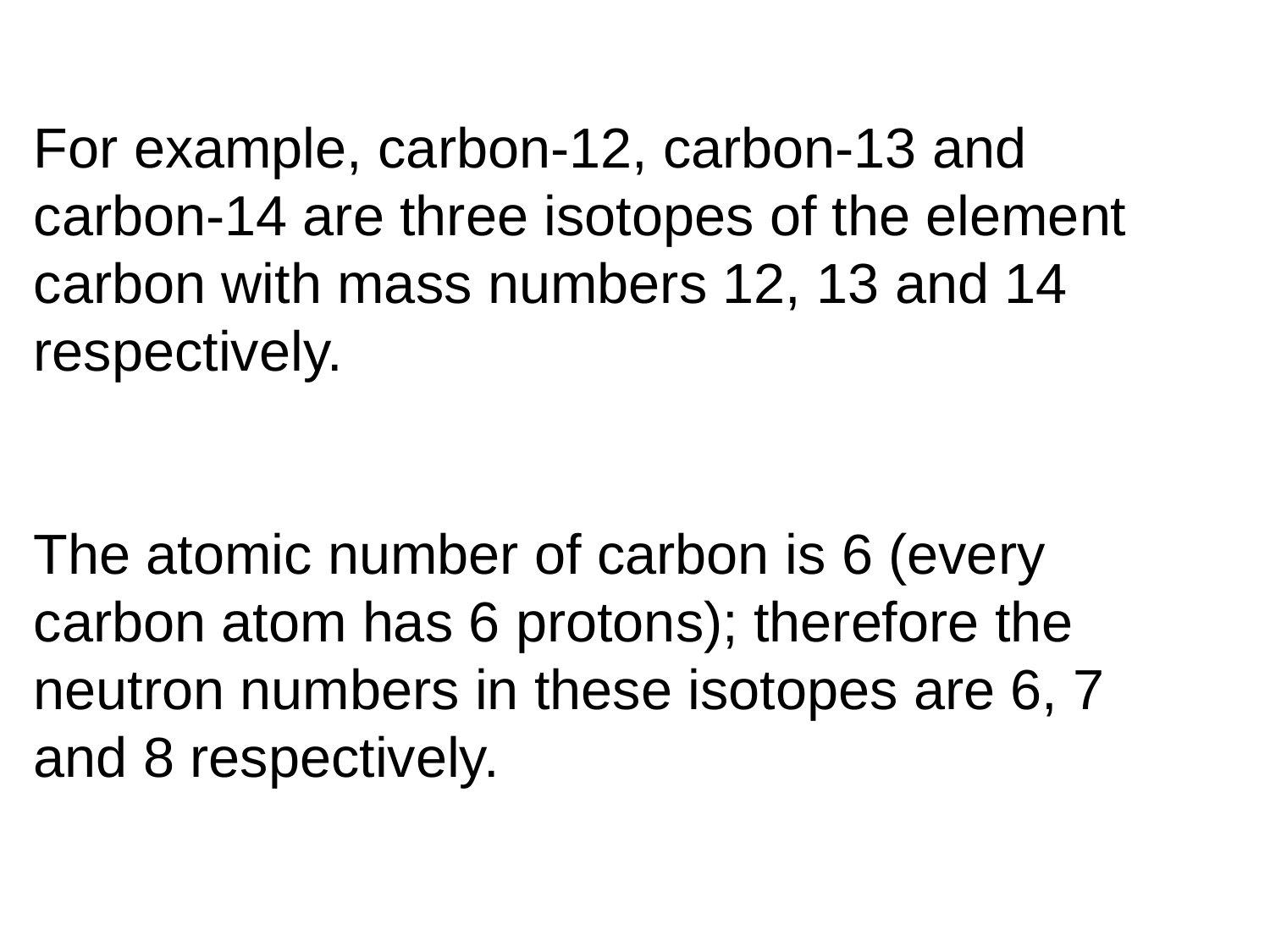

For example, carbon-12, carbon-13 and carbon-14 are three isotopes of the element carbon with mass numbers 12, 13 and 14 respectively.

The atomic number of carbon is 6 (every carbon atom has 6 protons); therefore the neutron numbers in these isotopes are 6, 7 and 8 respectively.